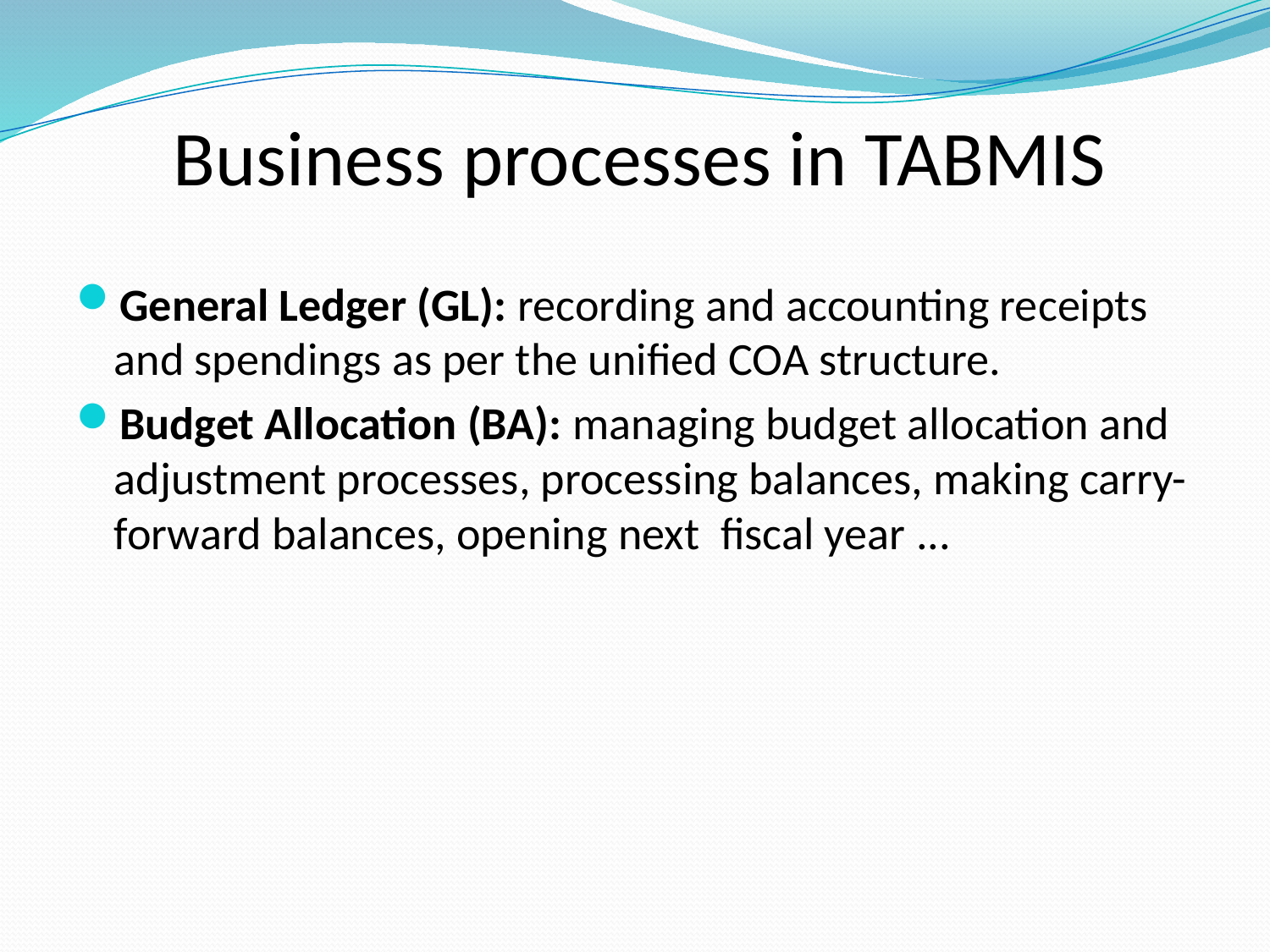

# Business processes in TABMIS
General Ledger (GL): recording and accounting receipts and spendings as per the unified COA structure.
Budget Allocation (BA): managing budget allocation and adjustment processes, processing balances, making carry-forward balances, opening next  fiscal year ...